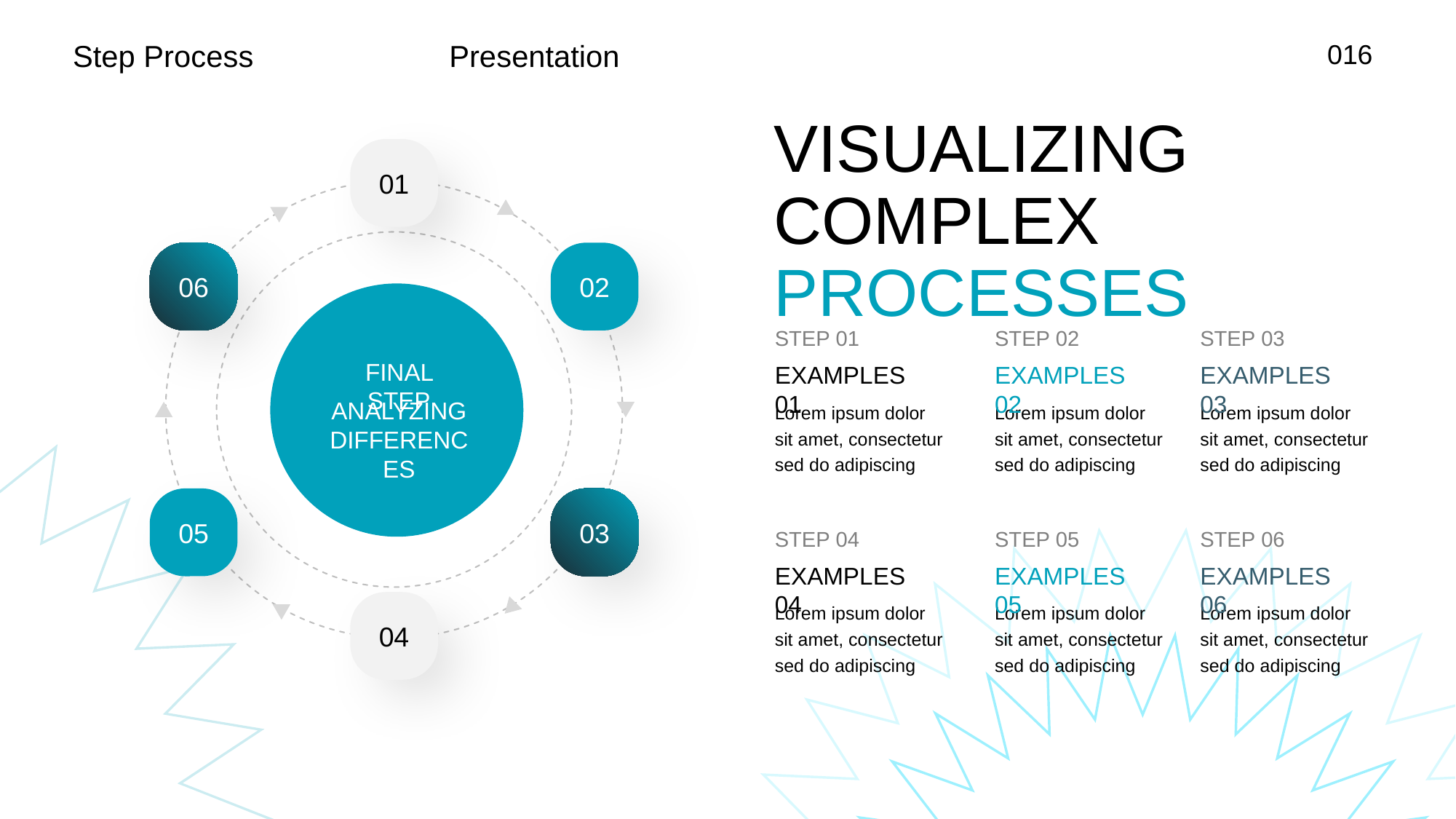

VISUALIZING COMPLEX PROCESSES
01

06
02

STEP 01
STEP 02
STEP 03
FINAL STEP
EXAMPLES 01
EXAMPLES 02
EXAMPLES 03
ANALYZING DIFFERENCES
Lorem ipsum dolor sit amet, consectetur sed do adipiscing
Lorem ipsum dolor sit amet, consectetur sed do adipiscing
Lorem ipsum dolor sit amet, consectetur sed do adipiscing

05
03
STEP 04
STEP 05
STEP 06

EXAMPLES 04
EXAMPLES 05
EXAMPLES 06
04
Lorem ipsum dolor sit amet, consectetur sed do adipiscing
Lorem ipsum dolor sit amet, consectetur sed do adipiscing
Lorem ipsum dolor sit amet, consectetur sed do adipiscing